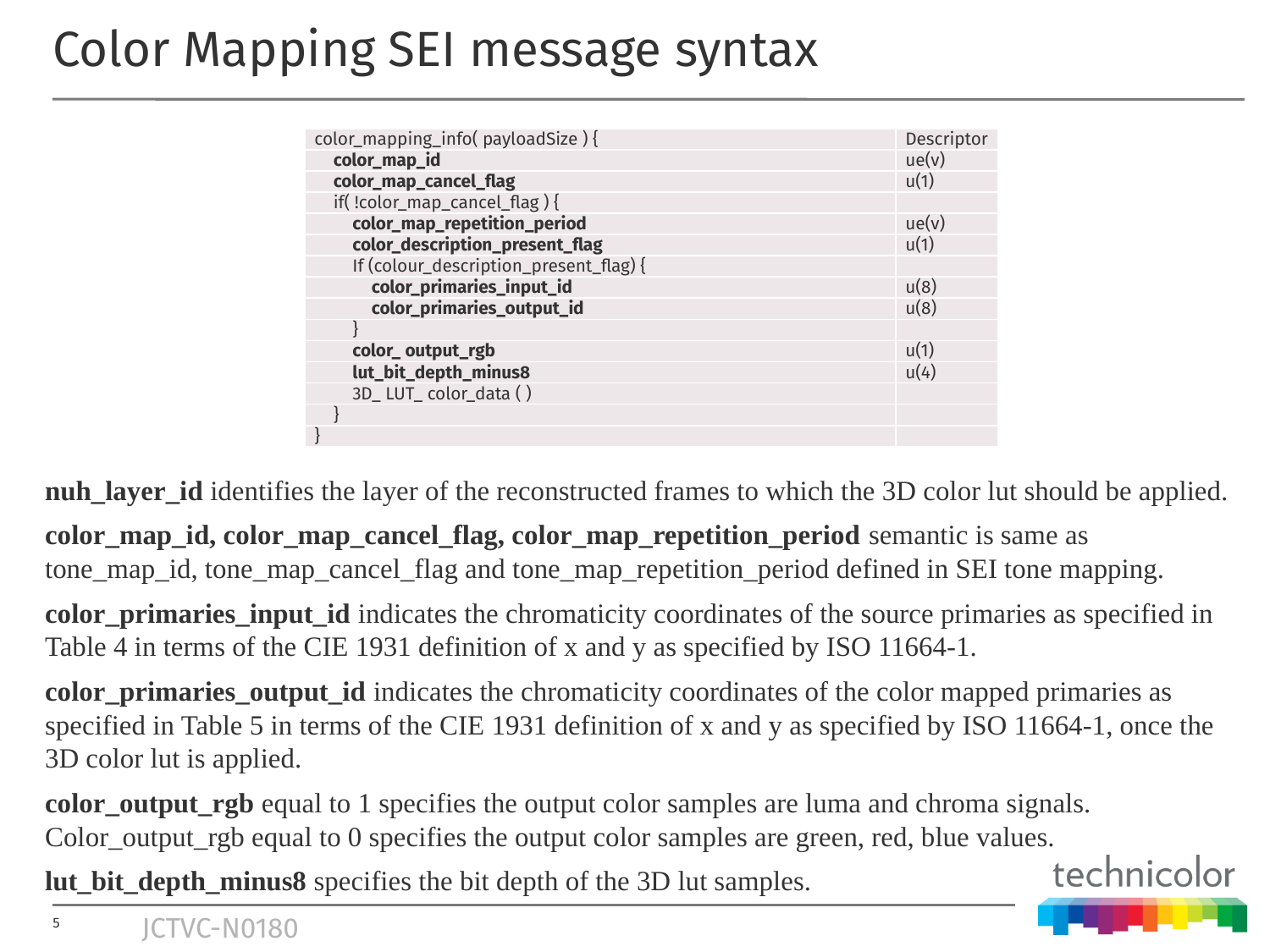

# Color Mapping SEI message syntax
| color\_mapping\_info( payloadSize ) { | Descriptor |
| --- | --- |
| color\_map\_id | ue(v) |
| color\_map\_cancel\_flag | u(1) |
| if( !color\_map\_cancel\_flag ) { |  |
| color\_map\_repetition\_period | ue(v) |
| color\_description\_present\_flag | u(1) |
| If (colour\_description\_present\_flag) { |  |
| color\_primaries\_input\_id | u(8) |
| color\_primaries\_output\_id | u(8) |
| } |  |
| color\_ output\_rgb | u(1) |
| lut\_bit\_depth\_minus8 | u(4) |
| 3D\_ LUT\_ color\_data ( ) |  |
| } |  |
| } |  |
nuh_layer_id identifies the layer of the reconstructed frames to which the 3D color lut should be applied.
color_map_id, color_map_cancel_flag, color_map_repetition_period semantic is same as tone_map_id, tone_map_cancel_flag and tone_map_repetition_period defined in SEI tone mapping.
color_primaries_input_id indicates the chromaticity coordinates of the source primaries as specified in Table 4 in terms of the CIE 1931 definition of x and y as specified by ISO 11664-1.
color_primaries_output_id indicates the chromaticity coordinates of the color mapped primaries as specified in Table 5 in terms of the CIE 1931 definition of x and y as specified by ISO 11664-1, once the 3D color lut is applied.
color_output_rgb equal to 1 specifies the output color samples are luma and chroma signals. Color_output_rgb equal to 0 specifies the output color samples are green, red, blue values.
lut_bit_depth_minus8 specifies the bit depth of the 3D lut samples.

JCTVC-N0180
5